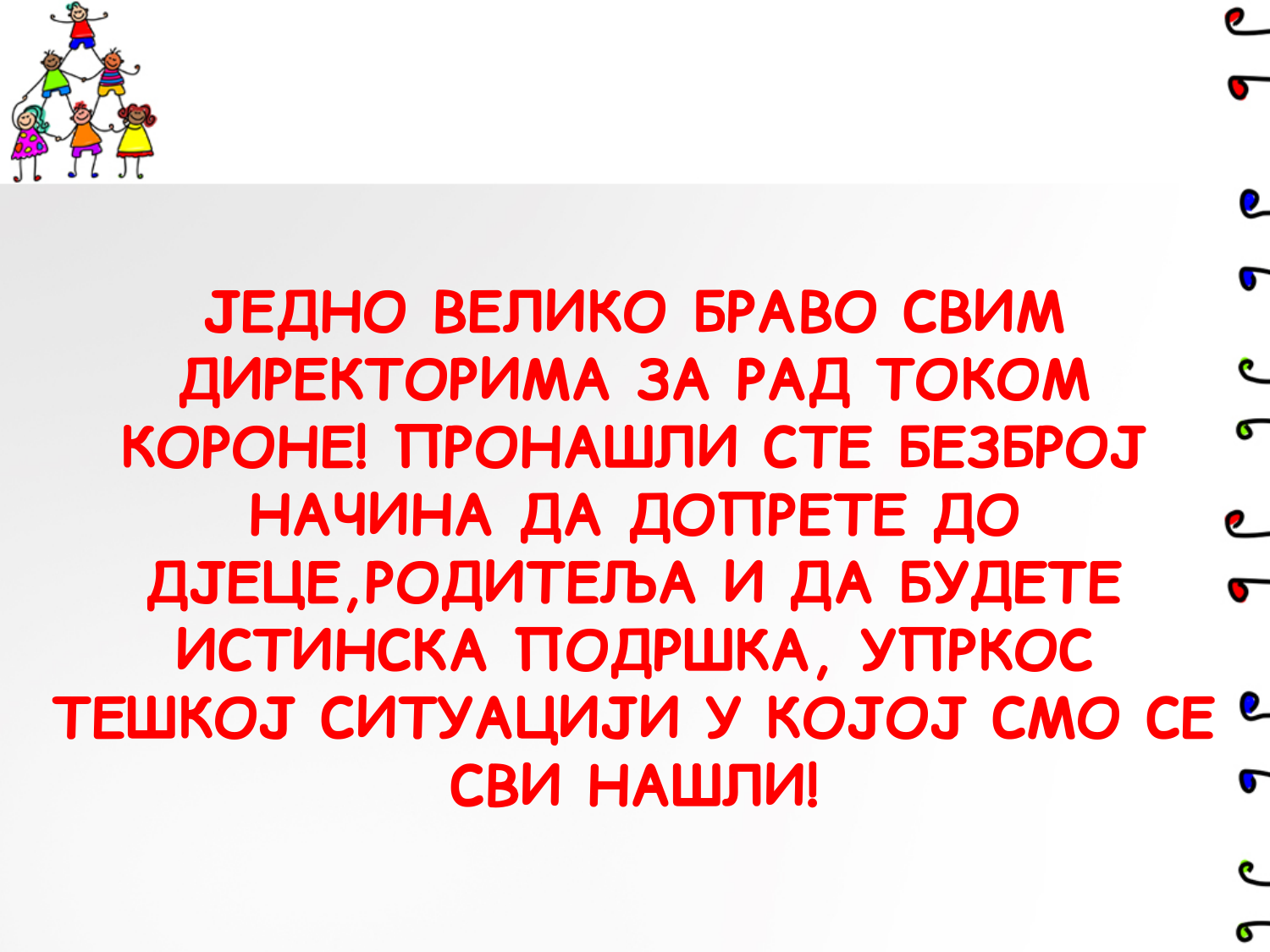

ЈЕДНО ВЕЛИКО БРАВО СВИМ ДИРЕКТОРИМА ЗА РАД ТОКОМ КОРОНЕ! ПРОНАШЛИ СТЕ БЕЗБРОЈ НАЧИНА ДА ДОПРЕТЕ ДО ДЈЕЦЕ,РОДИТЕЉА И ДА БУДЕТЕ ИСТИНСКА ПОДРШКА, УПРКОС ТЕШКОЈ СИТУАЦИЈИ У КОЈОЈ СМО СЕ СВИ НАШЛИ!